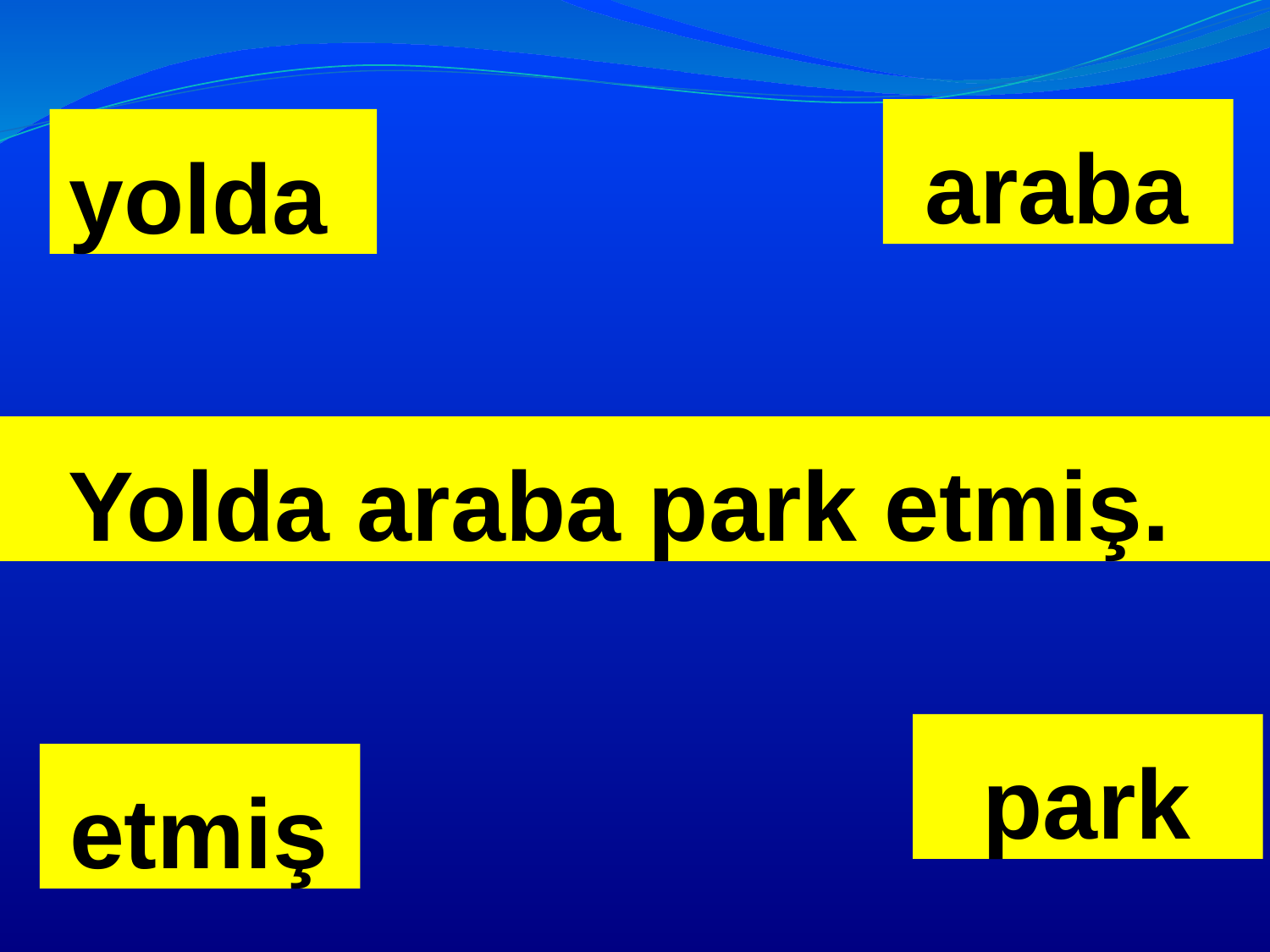

araba
# yolda
Yolda araba park etmiş.
park
etmiş